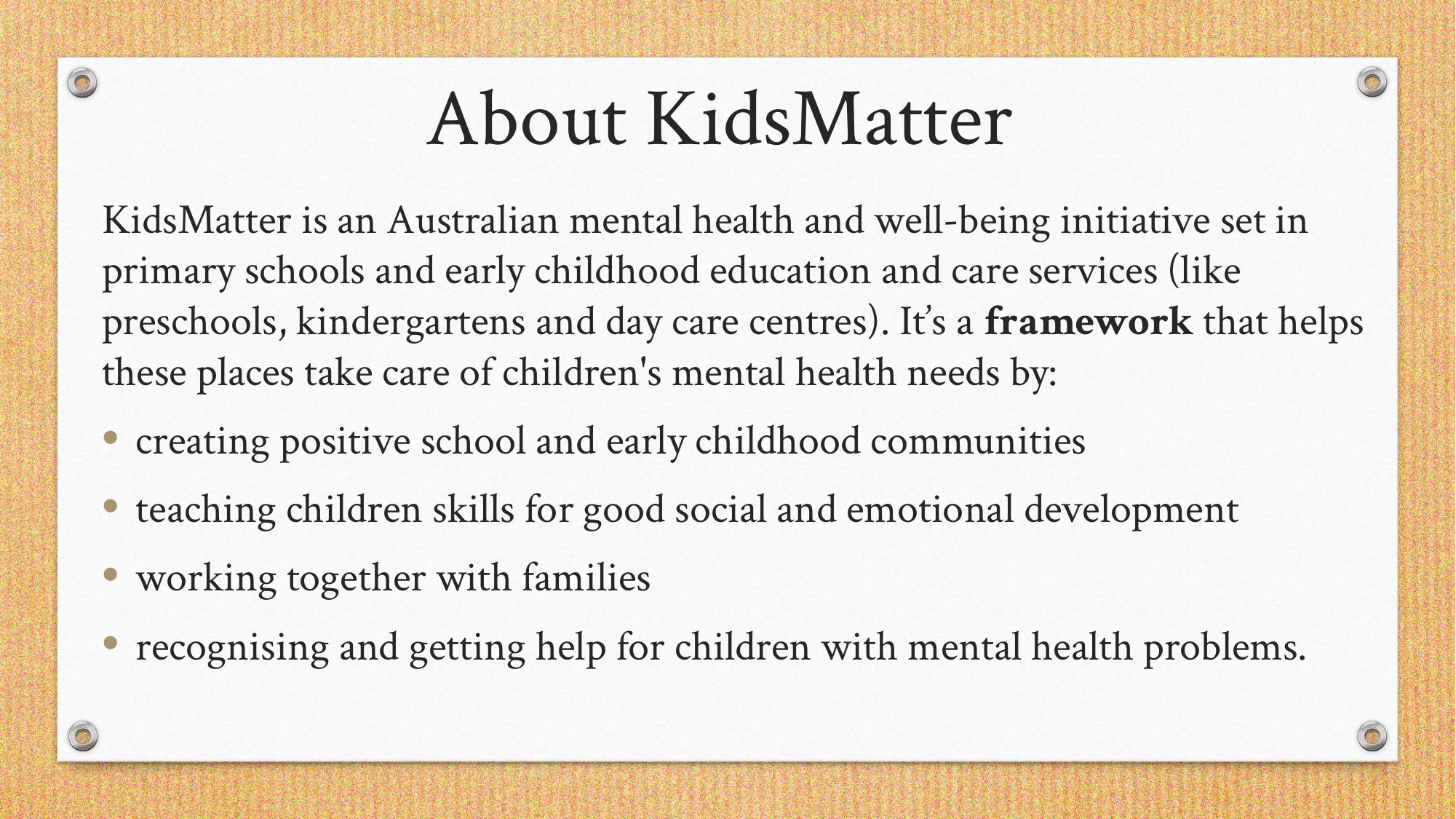

About KidsMatter
KidsMatter is an Australian mental health and well-being initiative set in primary schools and early childhood education and care services (like preschools, kindergartens and day care centres). It’s a framework that helps these places take care of children's mental health needs by:
creating positive school and early childhood communities
teaching children skills for good social and emotional development
working together with families
recognising and getting help for children with mental health problems.